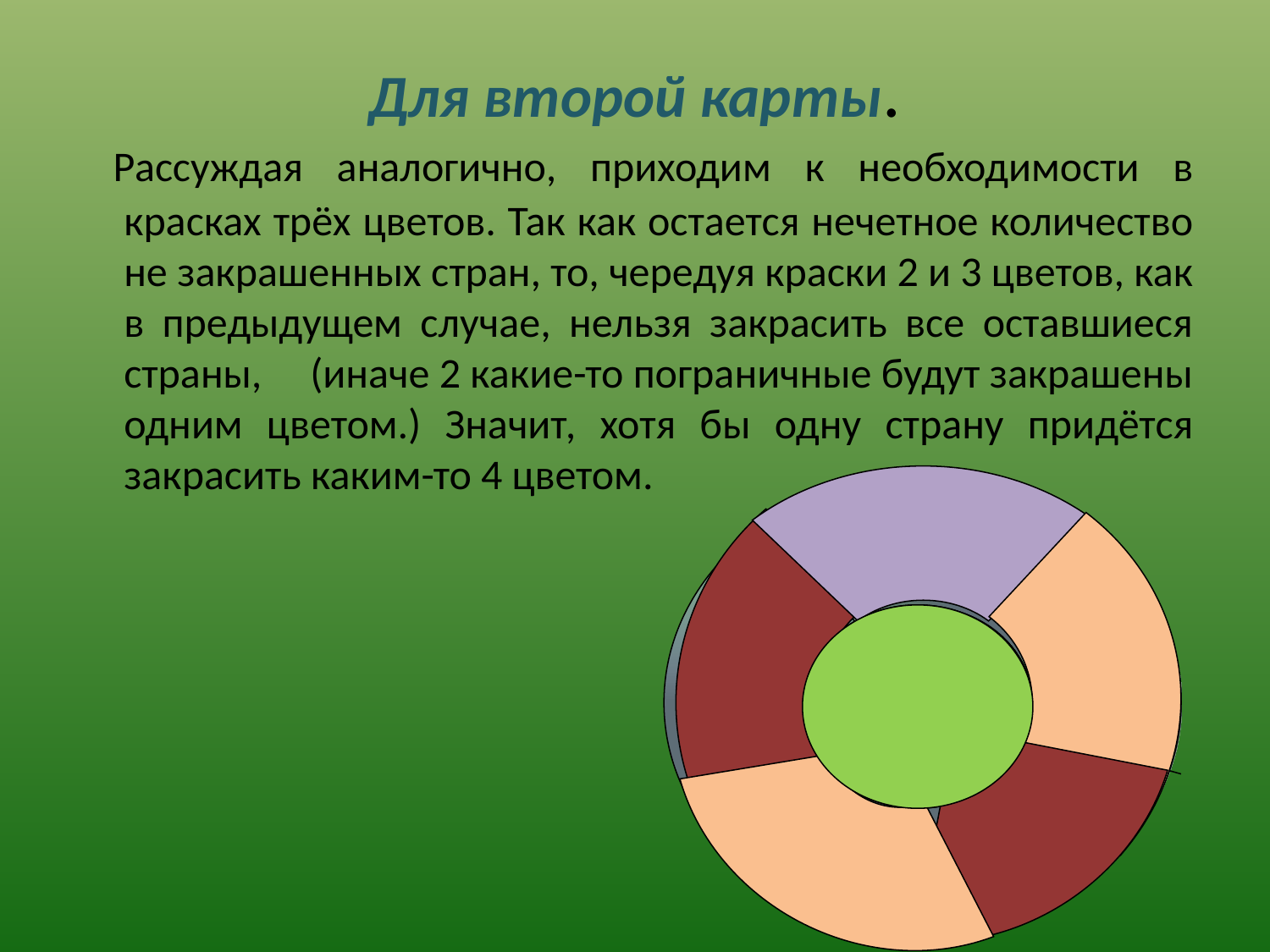

# Для второй карты.
 Рассуждая аналогично, приходим к необходимости в красках трёх цветов. Так как остается нечетное количество не закрашенных стран, то, чередуя краски 2 и 3 цветов, как в предыдущем случае, нельзя закрасить все оставшиеся страны,     (иначе 2 какие-то пограничные будут закрашены одним цветом.) Значит, хотя бы одну страну придётся закрасить каким-то 4 цветом.